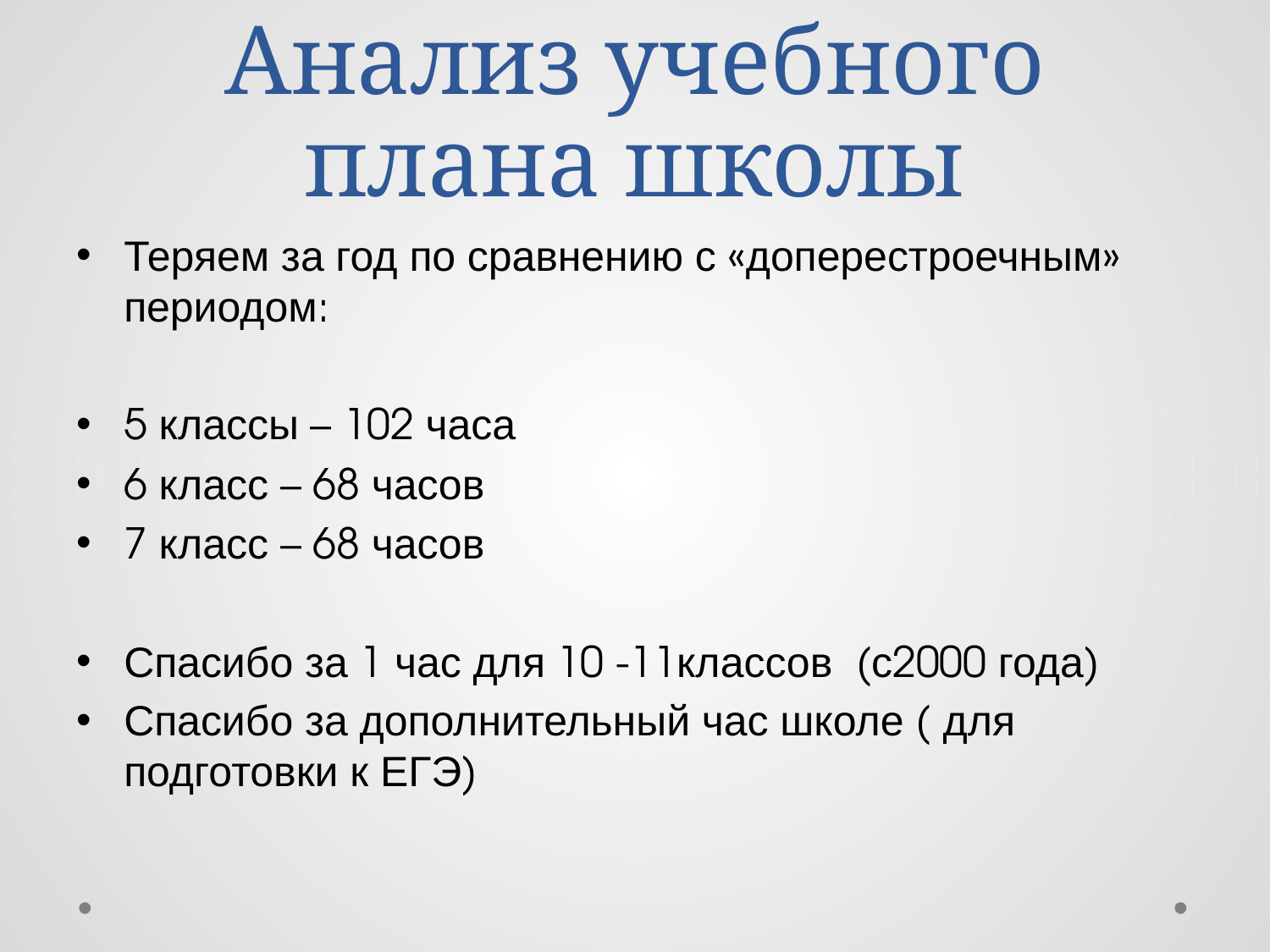

# Анализ учебного плана школы
Теряем за год по сравнению с «доперестроечным» периодом:

5 классы – 102 часа
6 класс – 68 часов
7 класс – 68 часов

Спасибо за 1 час для 10 -11классов  (с2000 года)
Спасибо за дополнительный час школе ( для подготовки к ЕГЭ)